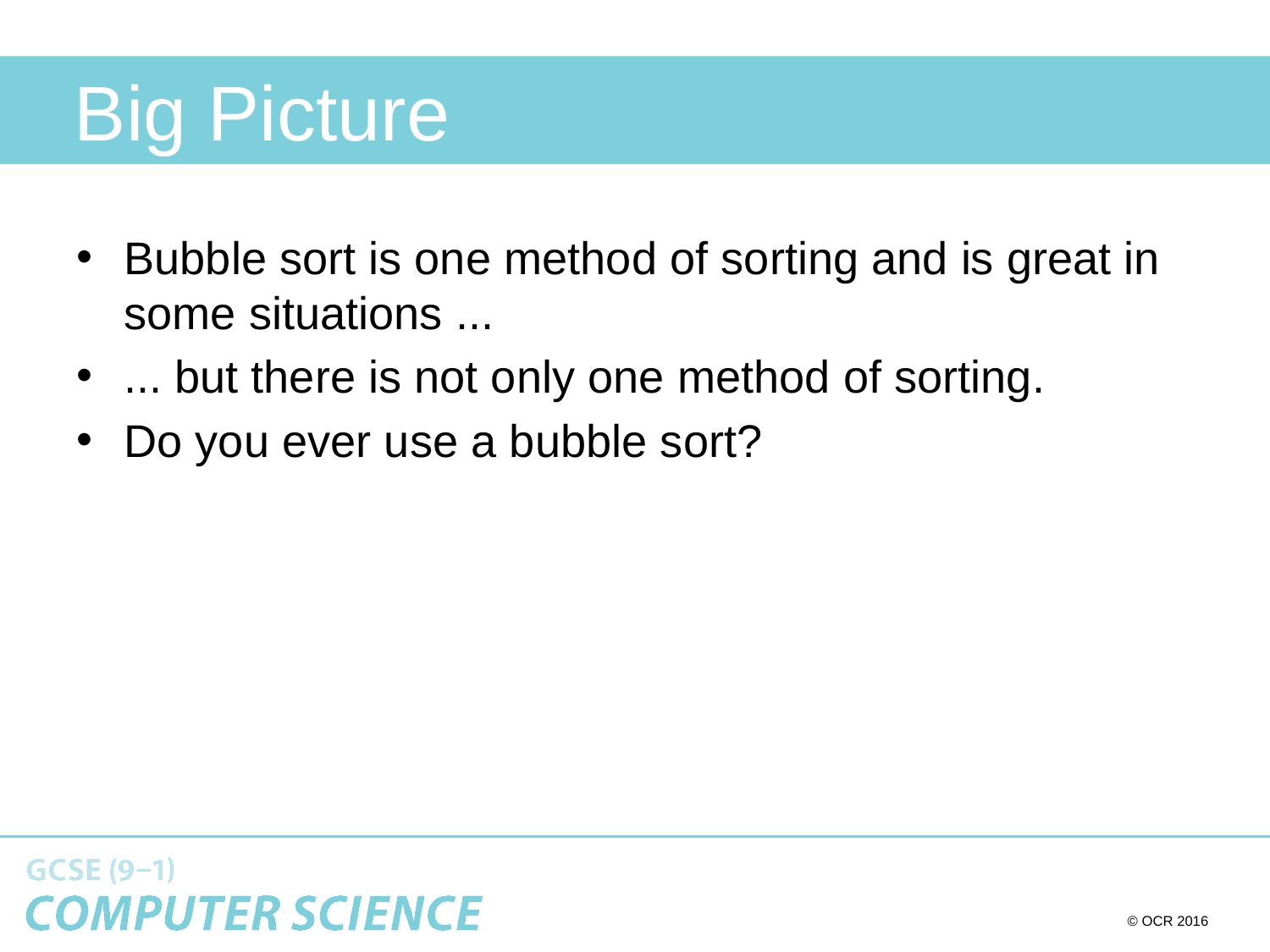

# Big Picture
Bubble sort is one method of sorting and is great in some situations ...
... but there is not only one method of sorting.
Do you ever use a bubble sort?